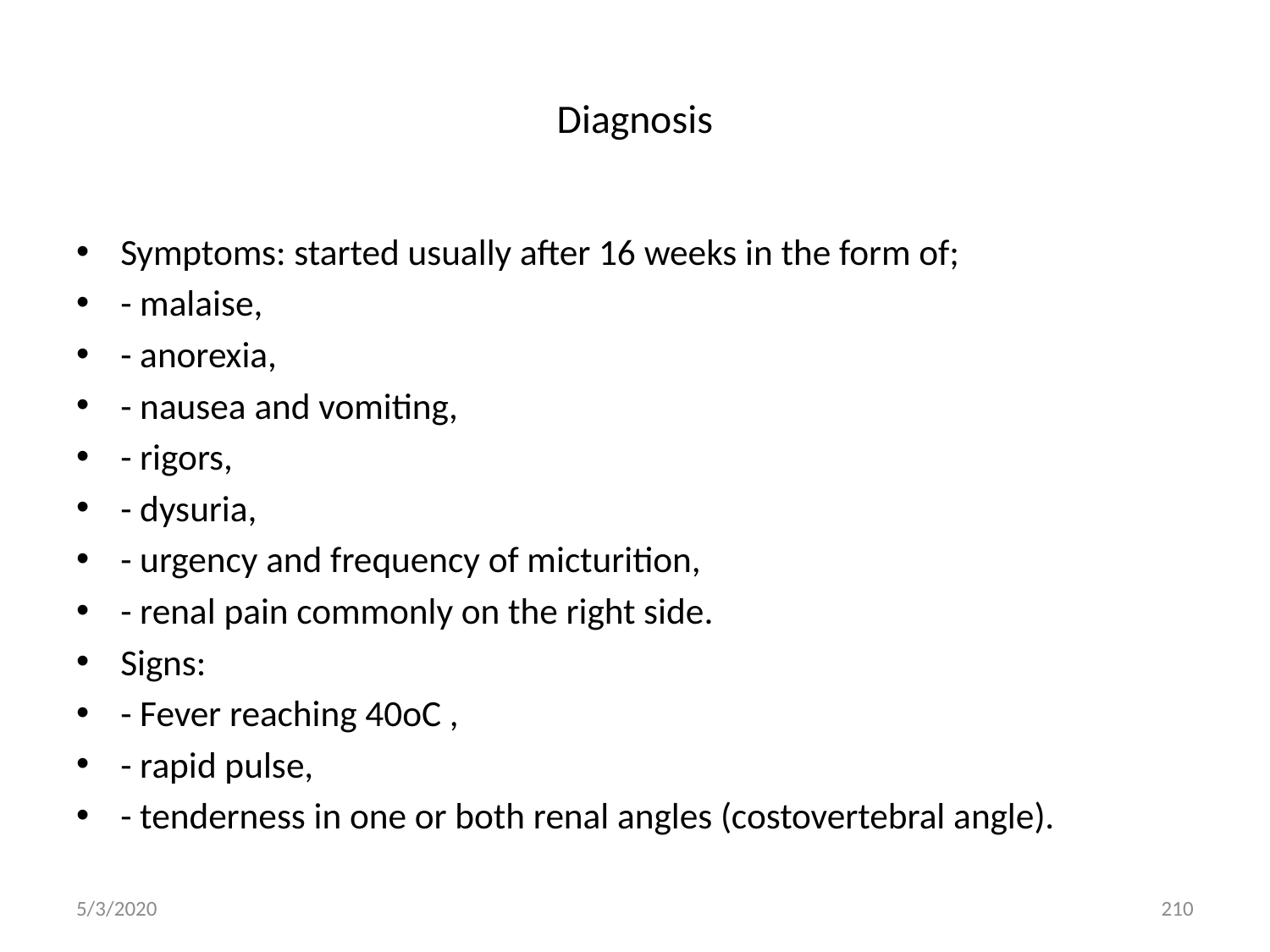

# Diagnosis
Symptoms: started usually after 16 weeks in the form of;
- malaise,
- anorexia,
- nausea and vomiting,
- rigors,
- dysuria,
- urgency and frequency of micturition,
- renal pain commonly on the right side.
Signs:
- Fever reaching 40oC ,
- rapid pulse,
- tenderness in one or both renal angles (costovertebral angle).
5/3/2020
210